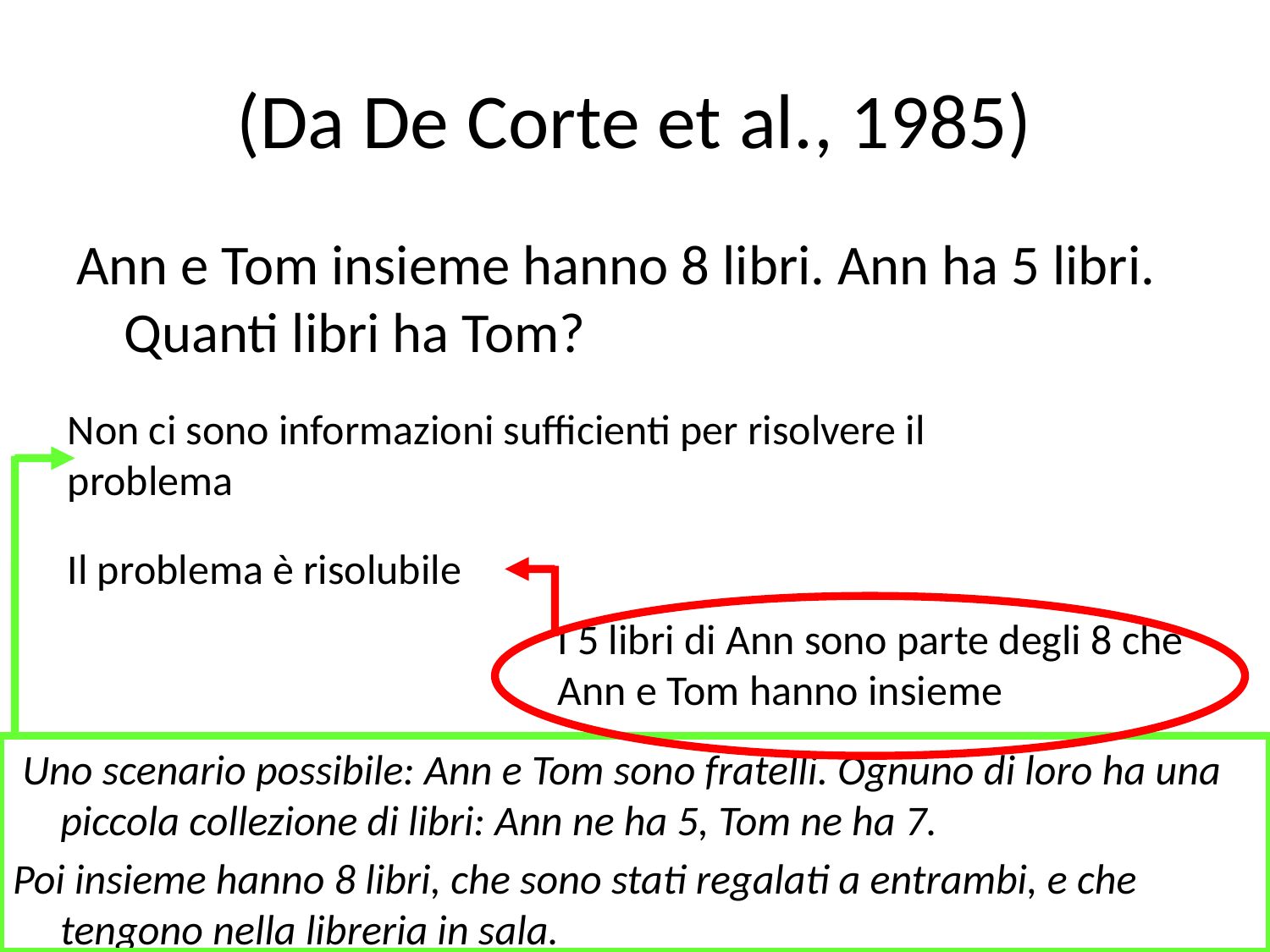

# (Da De Corte et al., 1985)
Ann e Tom insieme hanno 8 libri. Ann ha 5 libri. Quanti libri ha Tom?
Non ci sono informazioni sufficienti per risolvere il problema

Il problema è risolubile

I 5 libri di Ann sono parte degli 8 che Ann e Tom hanno insieme
 Uno scenario possibile: Ann e Tom sono fratelli. Ognuno di loro ha una piccola collezione di libri: Ann ne ha 5, Tom ne ha 7.
Poi insieme hanno 8 libri, che sono stati regalati a entrambi, e che tengono nella libreria in sala.